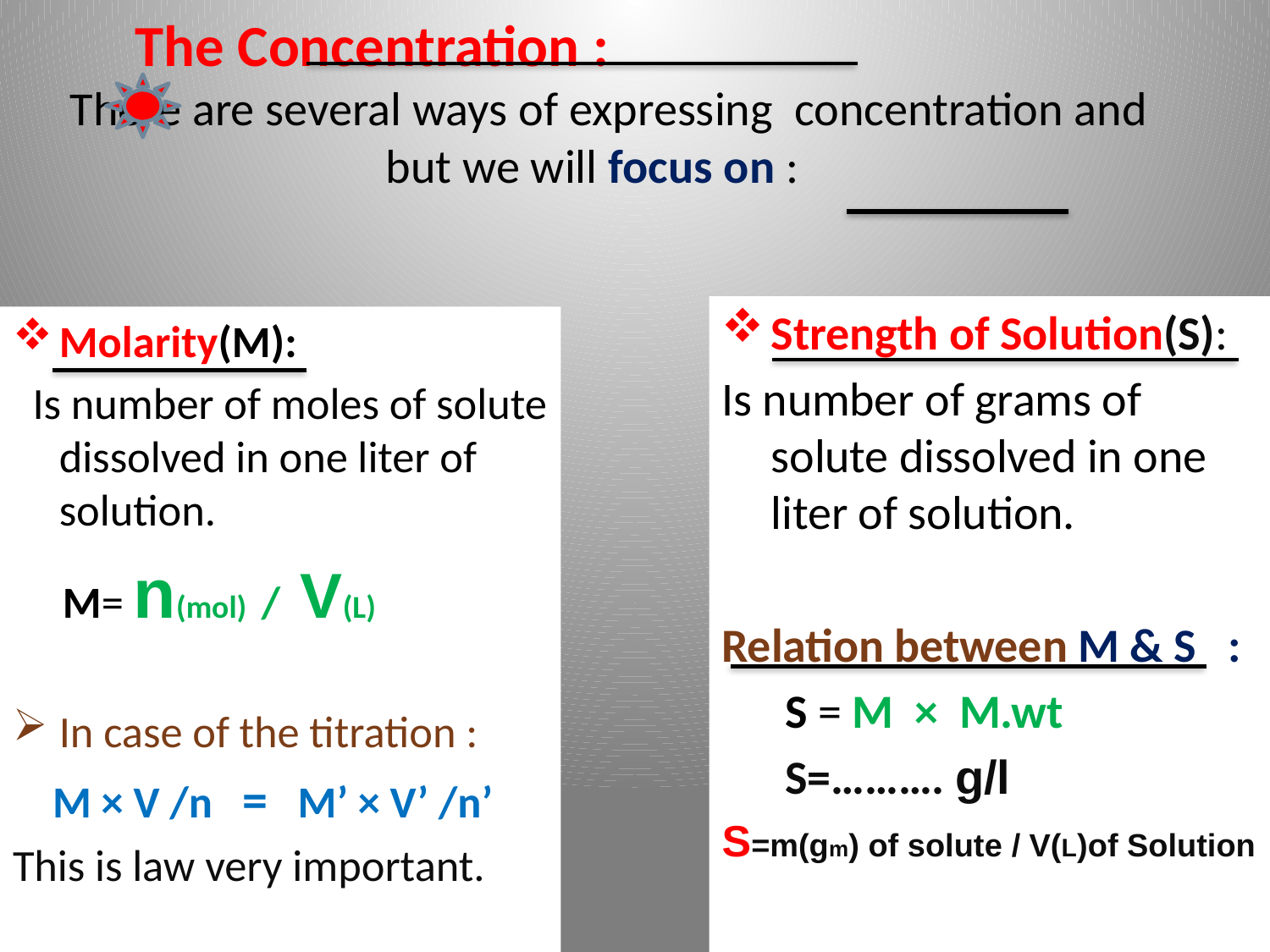

# The Concentration : There are several ways of expressing  concentration and but we will focus on :

Strength of Solution(S):
Is number of grams of solute dissolved in one liter of solution.

Relation between M & S   :
      S = M  ×  M.wt
      S=………. g/l
S=m(gm) of solute / V(L)of Solution
Molarity(M):
  Is number of moles of solute dissolved in one liter of solution.
     M= n(mol)  /  V(L)

In case of the titration :
    M × V /n   =   M’ × V’ /n’
This is law very important.